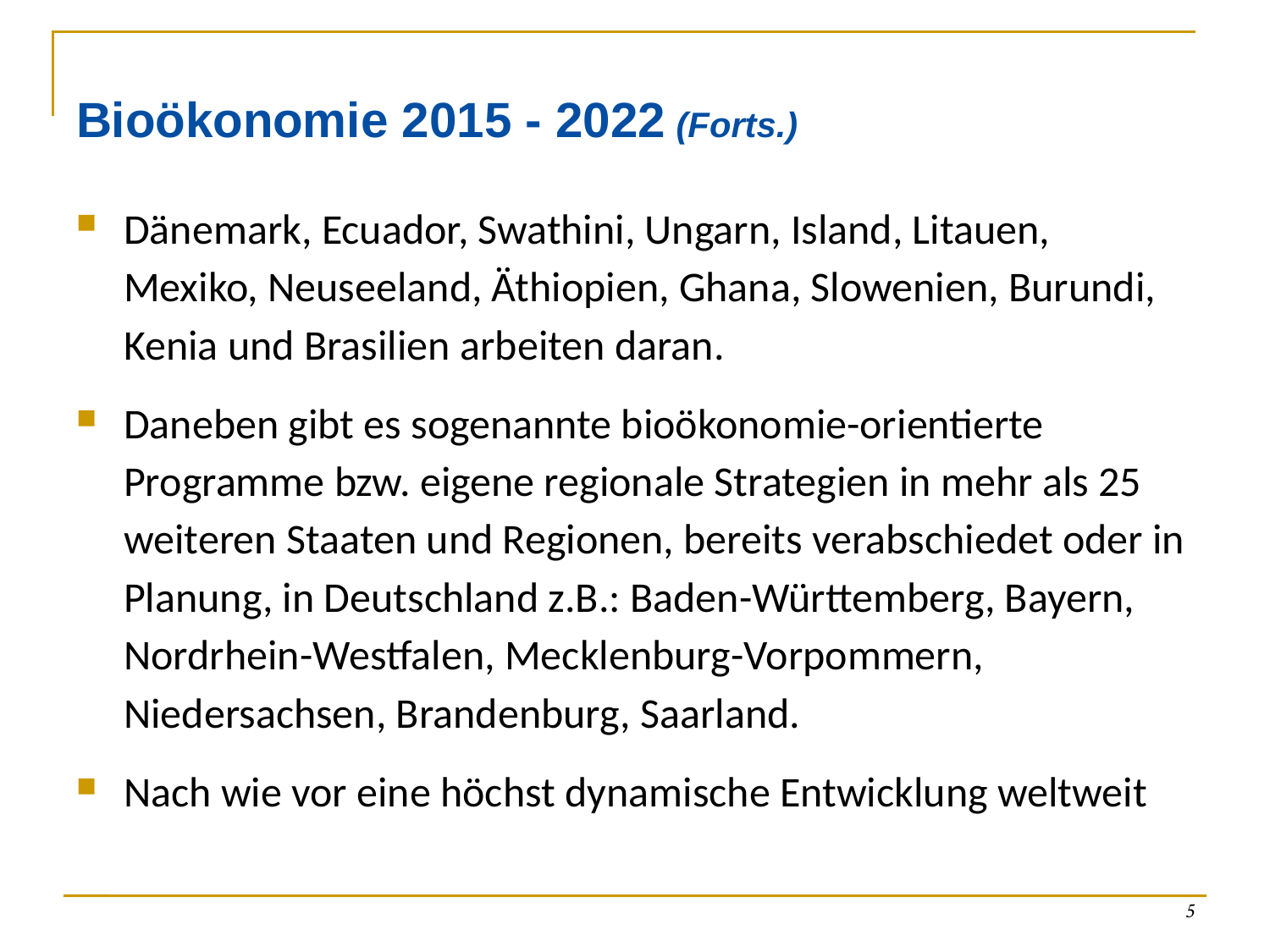

# Bioökonomie 2015 - 2022 (Forts.)
Dänemark, Ecuador, Swathini, Ungarn, Island, Litauen, Mexiko, Neuseeland, Äthiopien, Ghana, Slowenien, Burundi, Kenia und Brasilien arbeiten daran.
Daneben gibt es sogenannte bioökonomie-orientierte Programme bzw. eigene regionale Strategien in mehr als 25 weiteren Staaten und Regionen, bereits verabschiedet oder in Planung, in Deutschland z.B.: Baden-Württemberg, Bayern, Nordrhein-Westfalen, Mecklenburg-Vorpommern, Niedersachsen, Brandenburg, Saarland.
Nach wie vor eine höchst dynamische Entwicklung weltweit

5